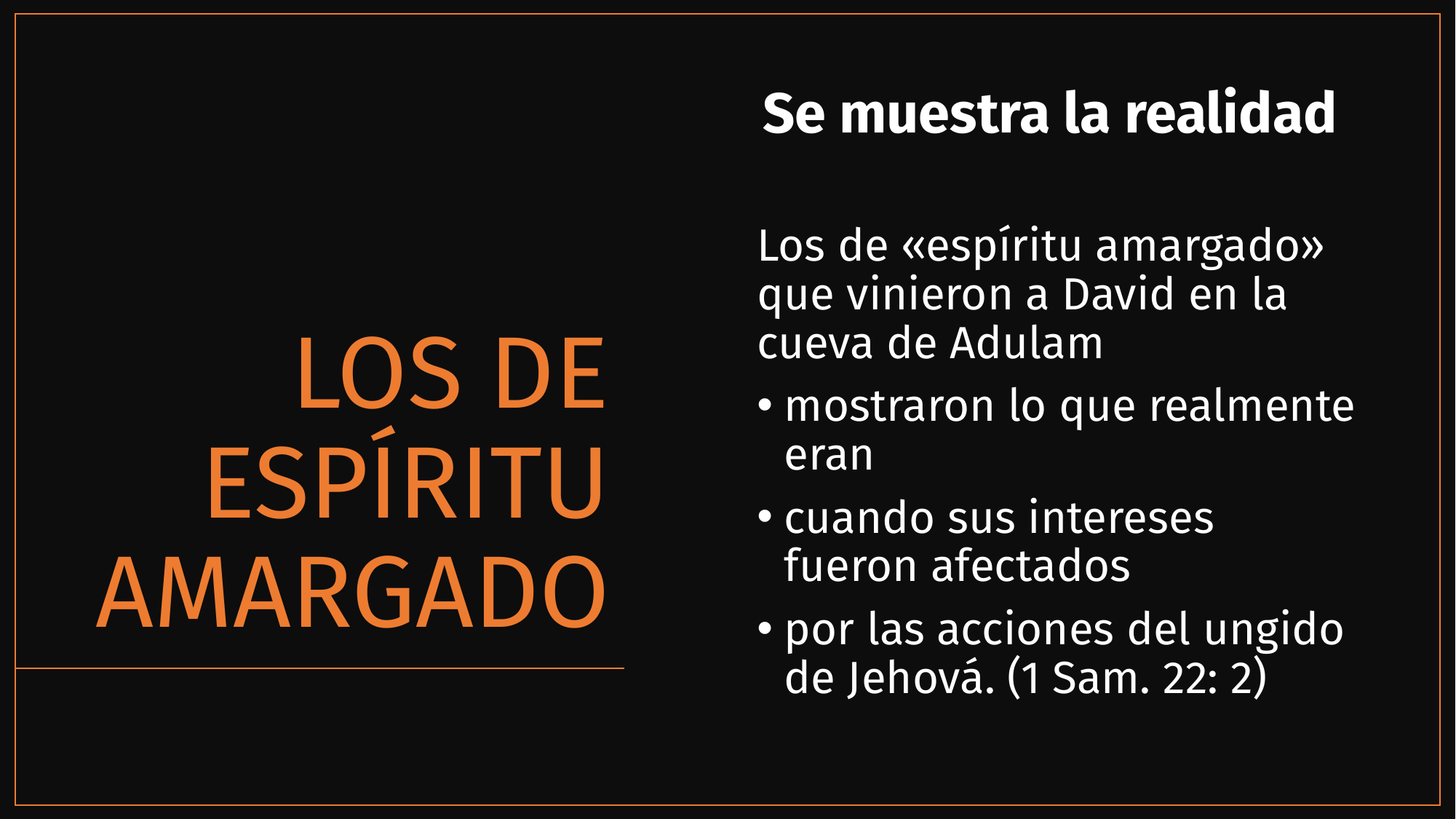

Se muestra la realidad

Los de «espíritu amargado» que vinieron a David en la cueva de Adulam
mostraron lo que realmente eran
cuando sus intereses fueron afectados
por las acciones del ungido de Jehová. (1 Sam. 22: 2)
# LOS DE ESPÍRITU AMARGADO